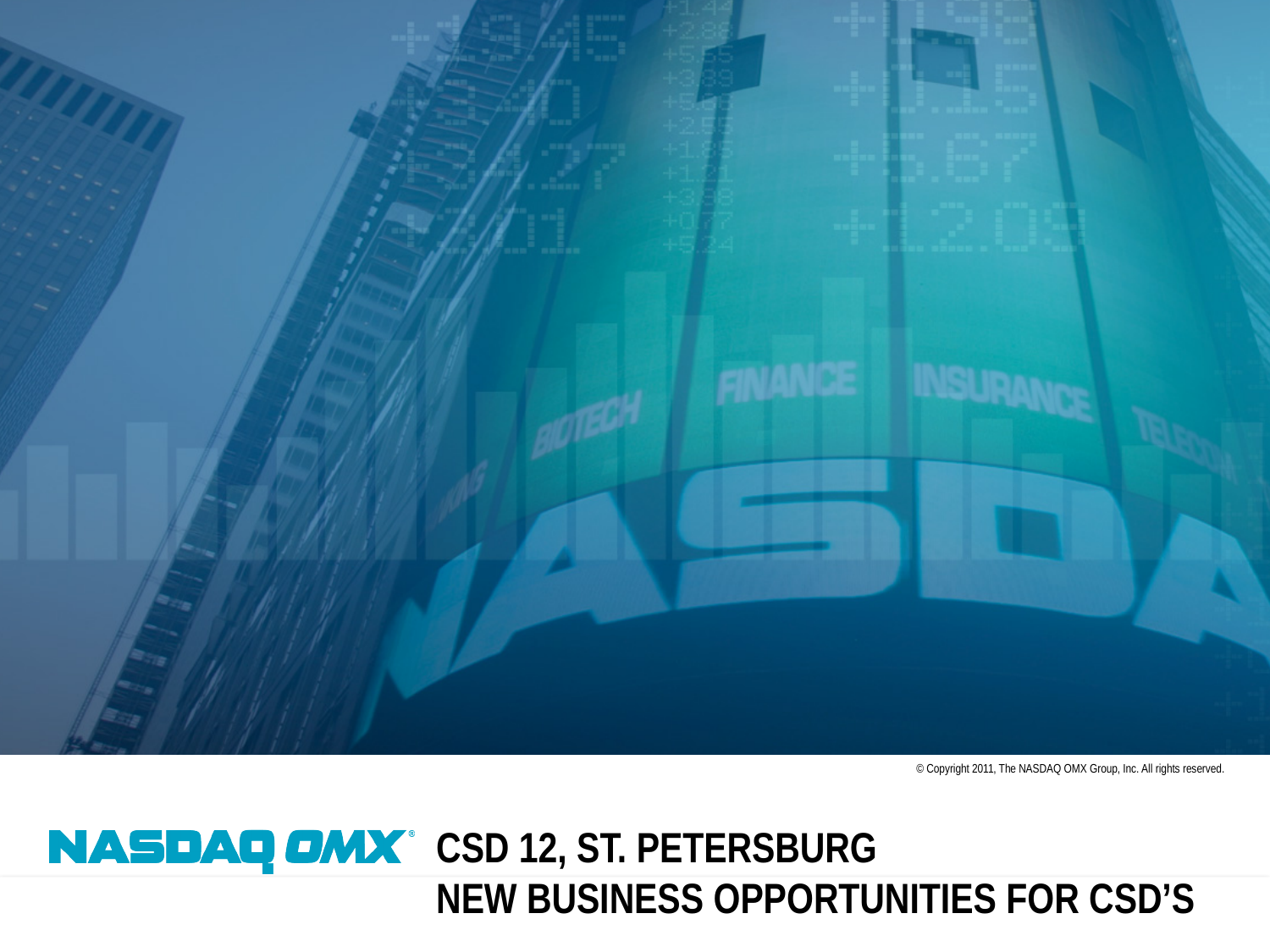

# CSD 12, st. petersburg new business opportunities for csd’s